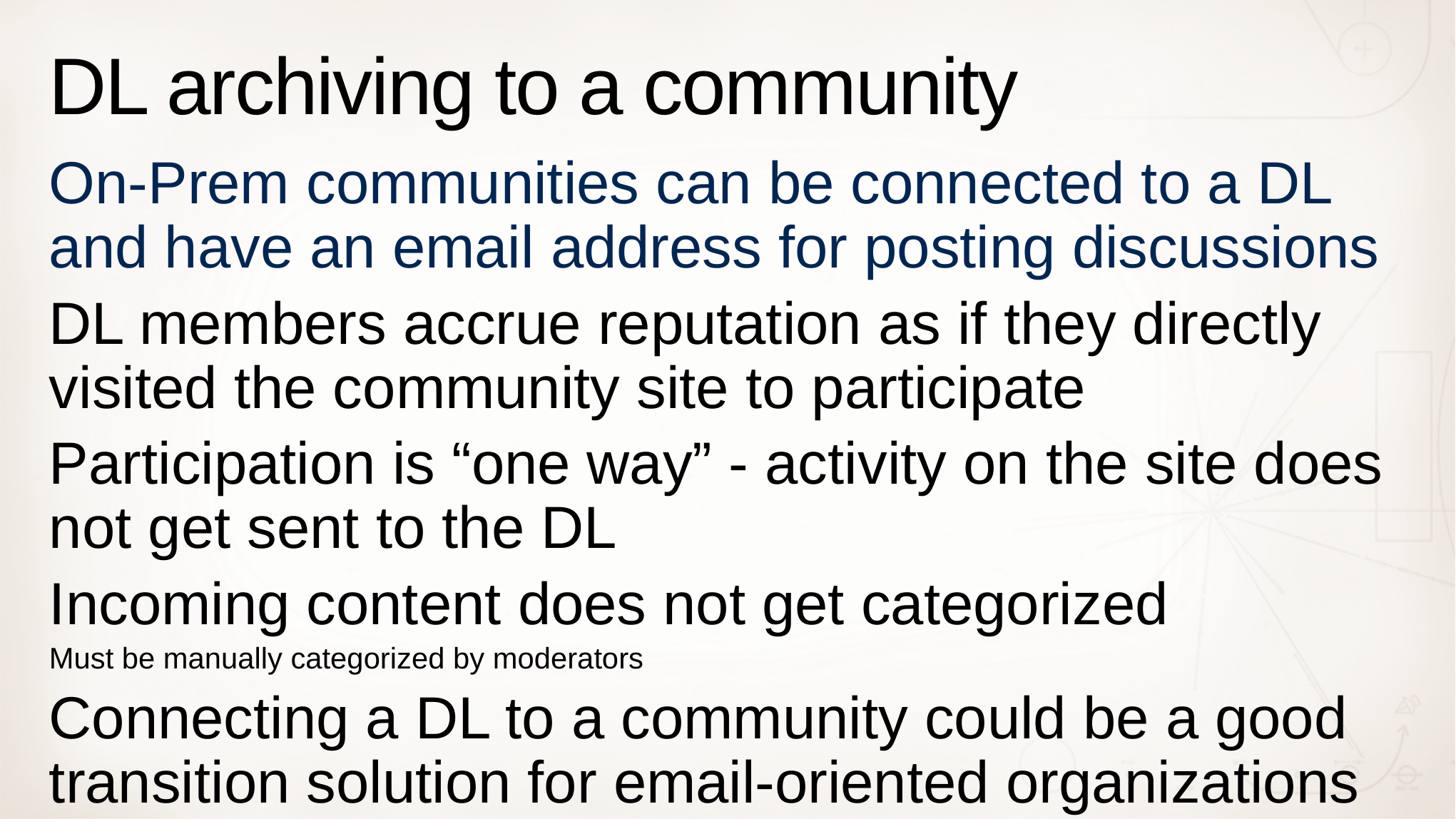

# DL archiving to a community
On-Prem communities can be connected to a DL and have an email address for posting discussions
DL members accrue reputation as if they directly visited the community site to participate
Participation is “one way” - activity on the site does not get sent to the DL
Incoming content does not get categorized
Must be manually categorized by moderators
Connecting a DL to a community could be a good transition solution for email-oriented organizations